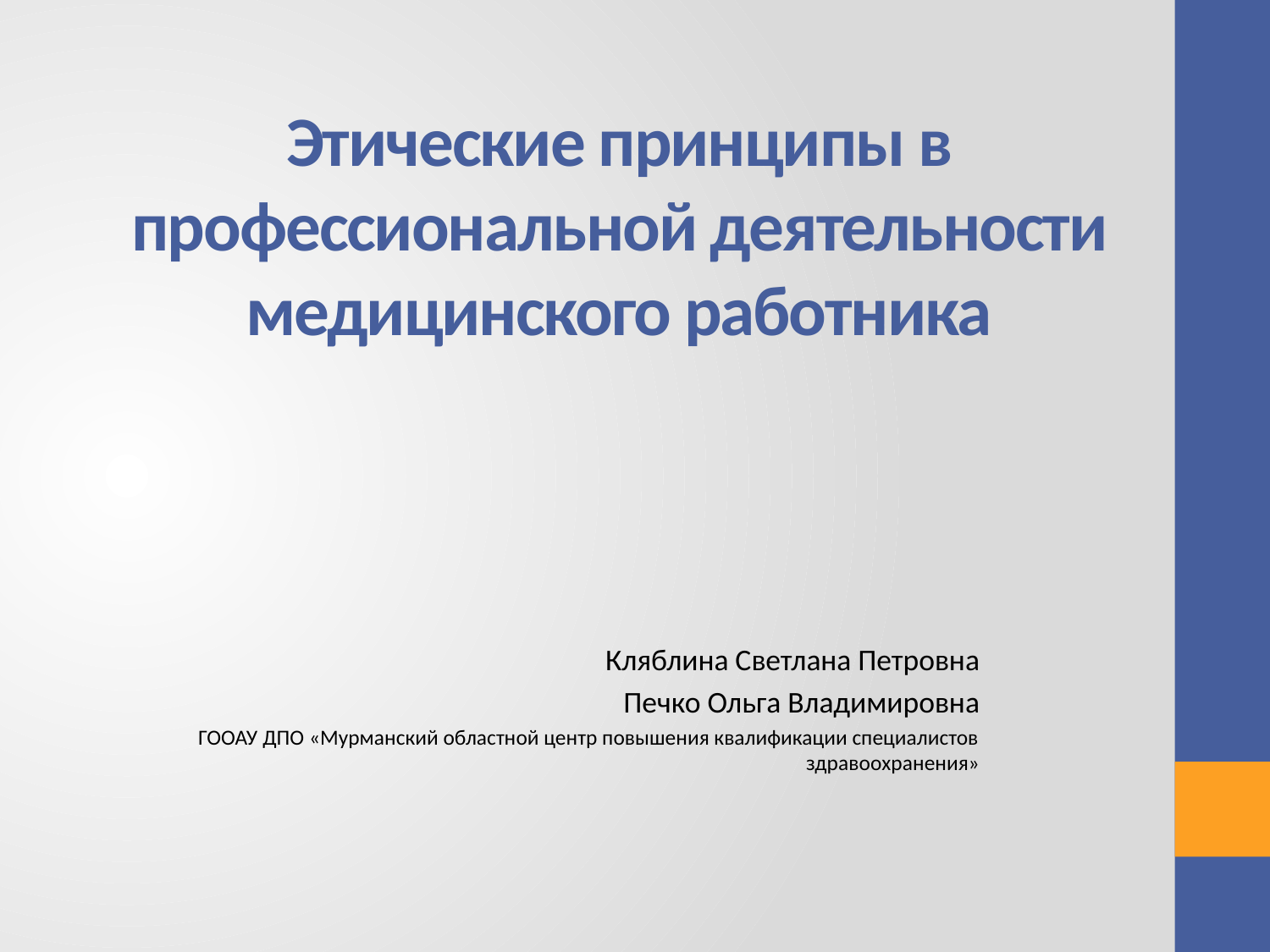

# Этические принципы в профессиональной деятельности медицинского работника
Кляблина Светлана Петровна
Печко Ольга Владимировна
ГООАУ ДПО «Мурманский областной центр повышения квалификации специалистов здравоохранения»